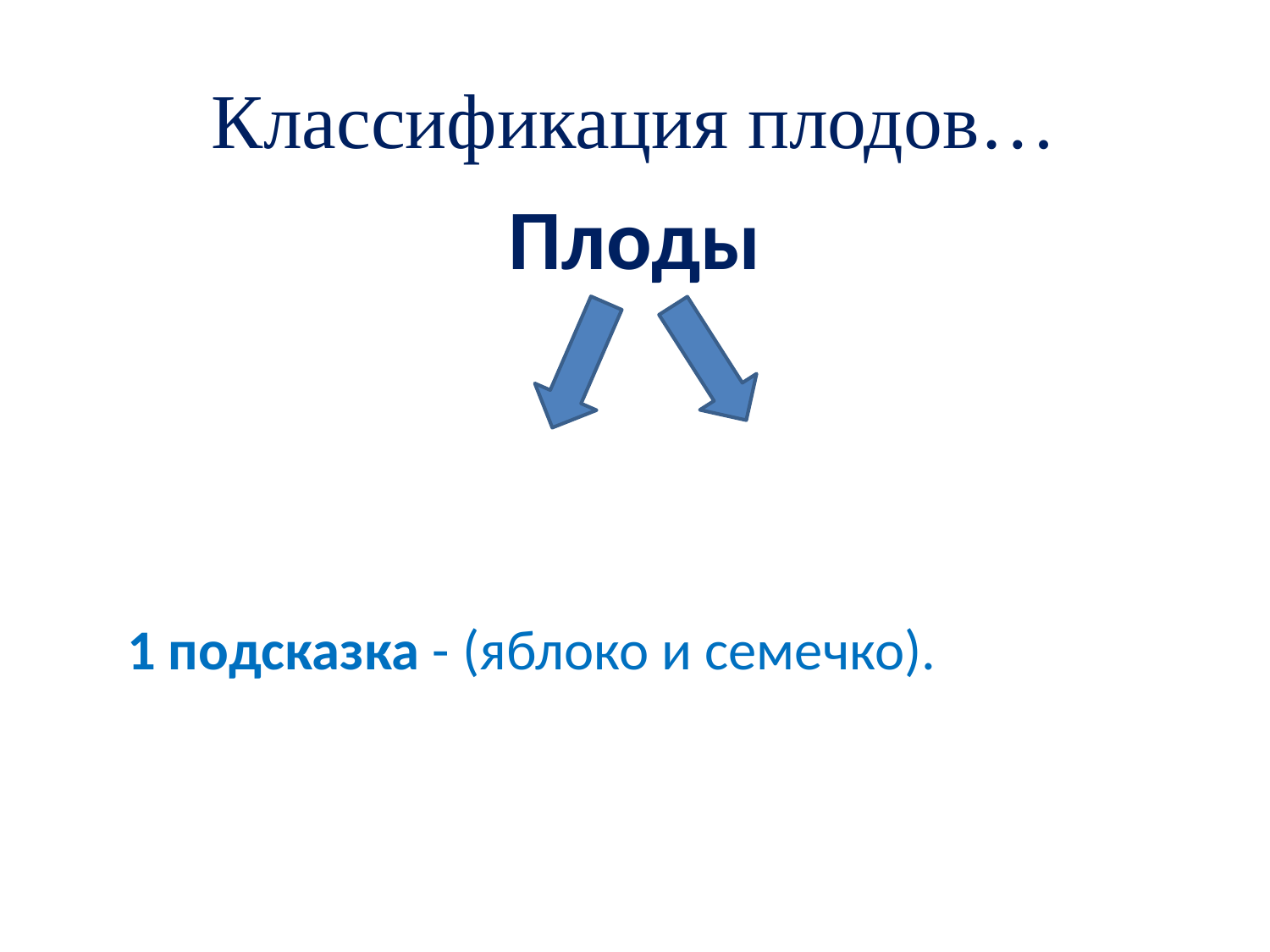

# Классификация плодов…
Плоды

    1 подсказка - (яблоко и семечко).